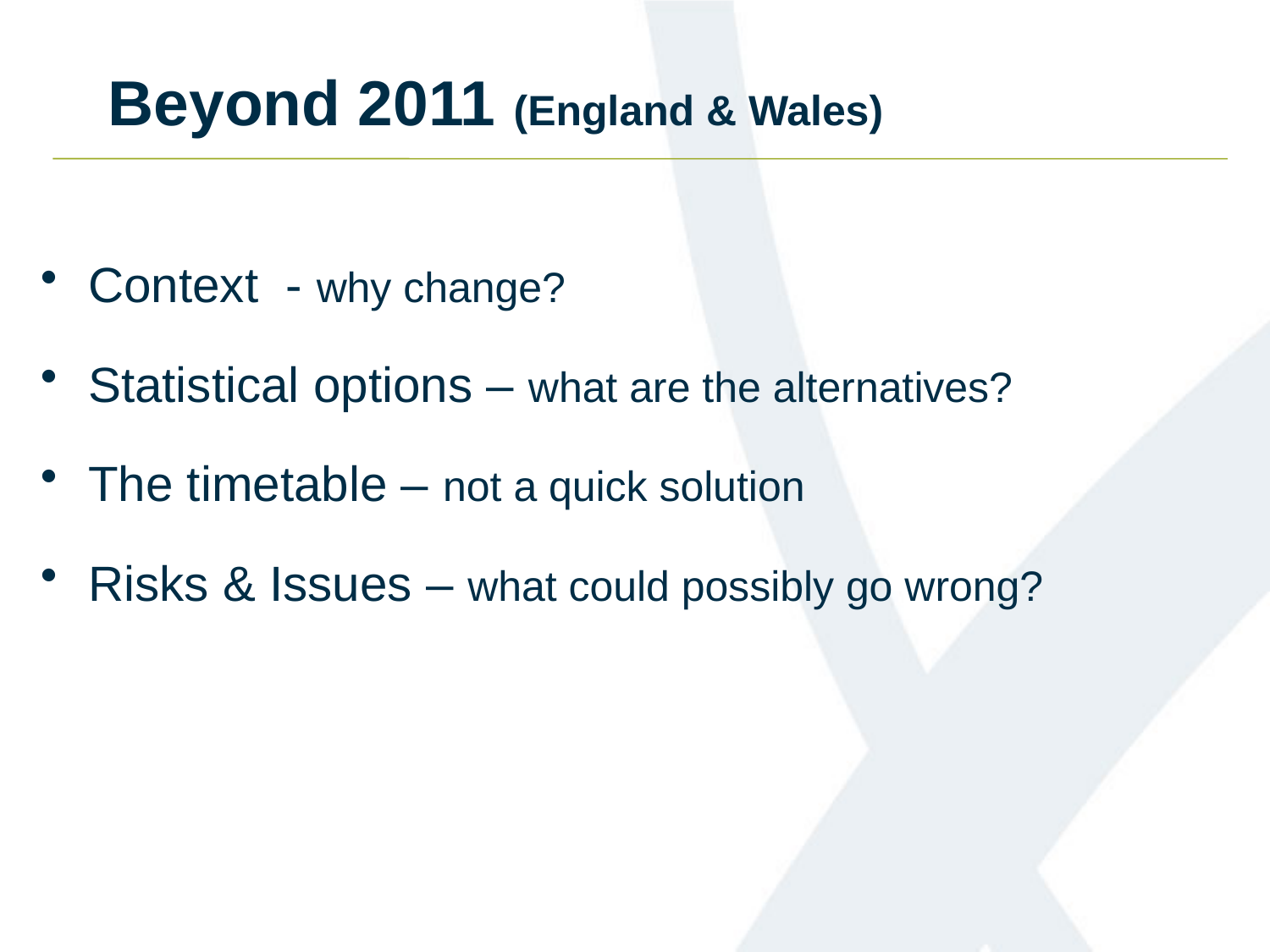

# Beyond 2011 (England & Wales)
Context  - why change?
Statistical options – what are the alternatives?
The timetable – not a quick solution
Risks & Issues – what could possibly go wrong?